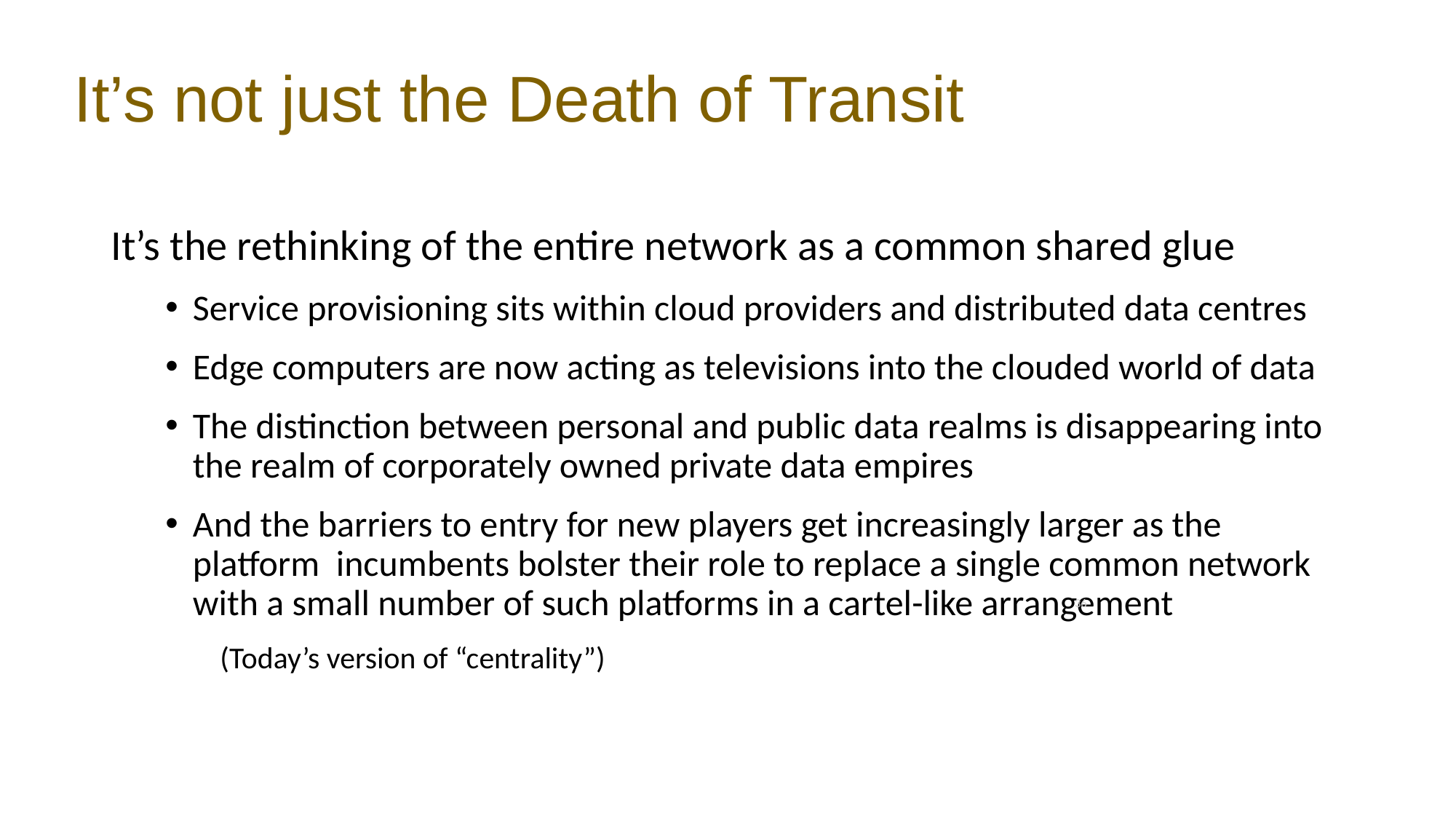

# It’s not just the Death of Transit
It’s the rethinking of the entire network as a common shared glue
Service provisioning sits within cloud providers and distributed data centres
Edge computers are now acting as televisions into the clouded world of data
The distinction between personal and public data realms is disappearing into the realm of corporately owned private data empires
And the barriers to entry for new players get increasingly larger as the platform  incumbents bolster their role to replace a single common network with a small number of such platforms in a cartel-like arrangement
(Today’s version of “centrality”)
36